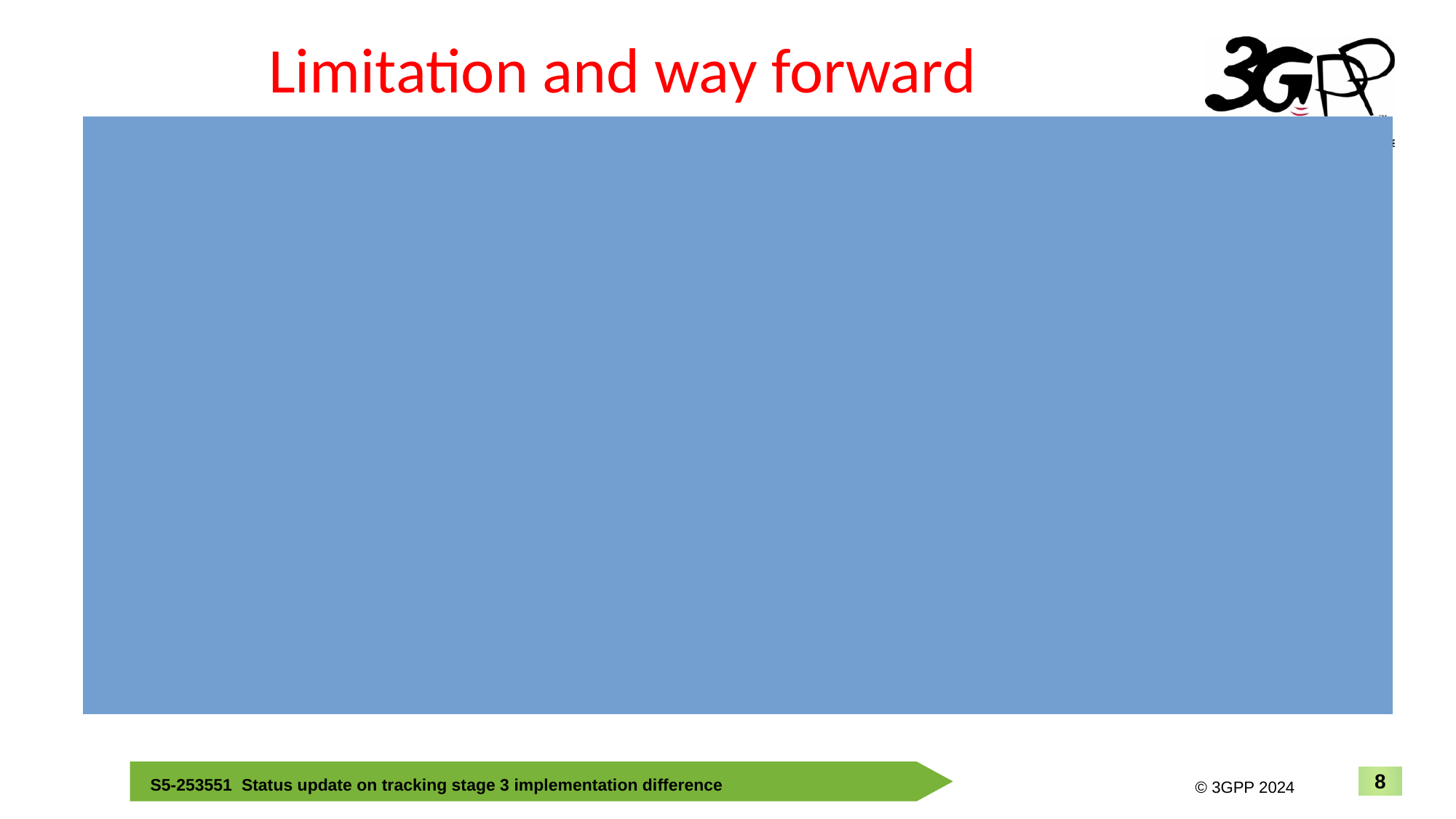

# Limitation and way forward
Limitations and known issues
So far it checks only top level of attributes of IOC
Name containment not handled
There are still some bugs to be fixed or features to implement:
E.g., related to YANG implementations, there are some false positive findings
TS28.541 is too big and complex for processing, the specification should be friendly to LLM or friendly to LLM “native” format (Markdown), e.g., conversion to markdown
Advanced LLM is very sensitive to prompt and code generation, e.g., Gemini-Pro, local model like GPT-OSS with efficient prompt-coding engineering is to be explored further
Way forward
The current work identified the major actual gap for TS 28.622 (v19.4.0), hence
Generation code to analyze the stage2/3 then generate the difference directly could be the way forward